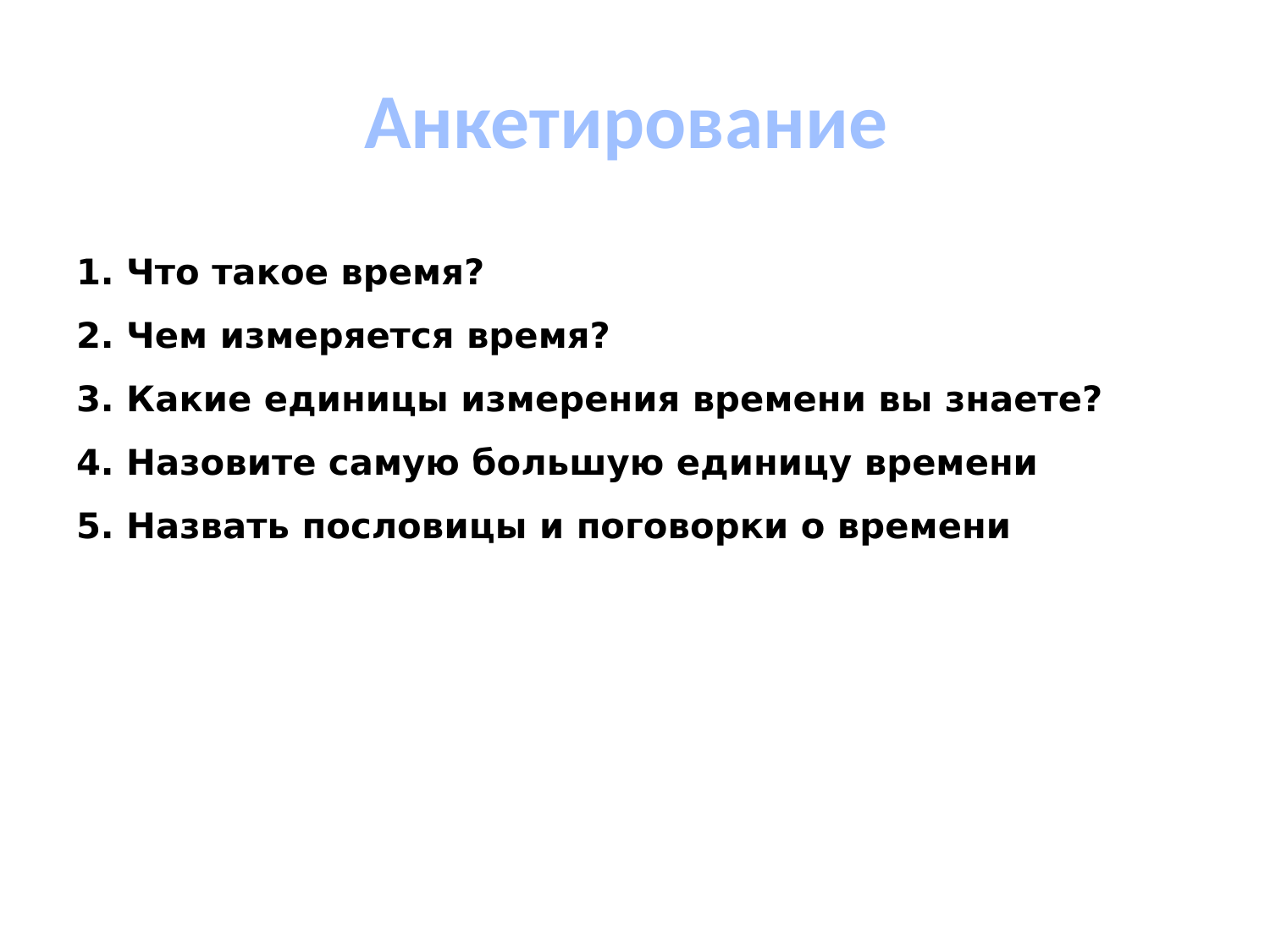

# Анкетирование
1. Что такое время?
2. Чем измеряется время?
3. Какие единицы измерения времени вы знаете?
4. Назовите самую большую единицу времени
5. Назвать пословицы и поговорки о времени